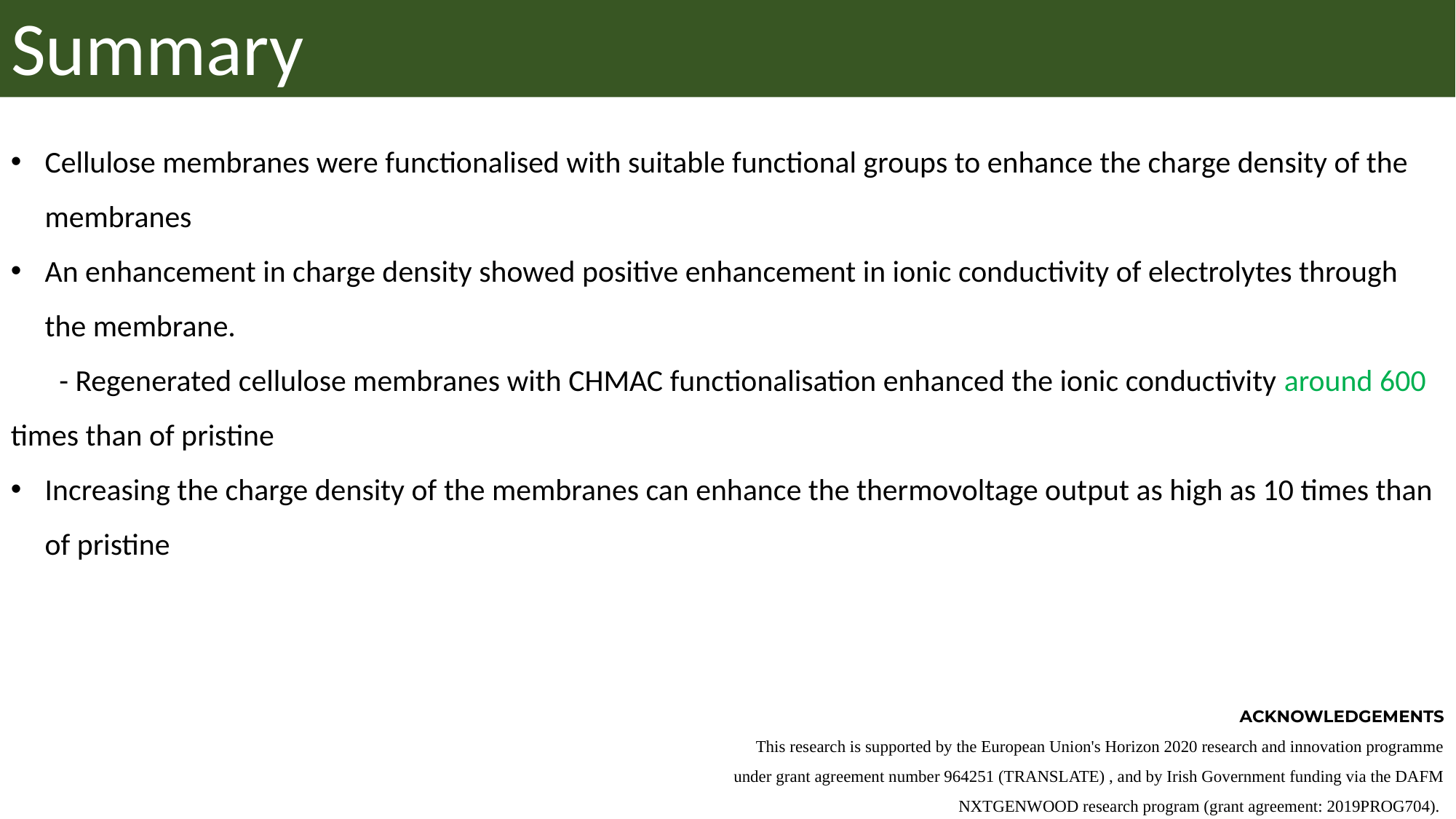

# Summary
Cellulose membranes were functionalised with suitable functional groups to enhance the charge density of the membranes
An enhancement in charge density showed positive enhancement in ionic conductivity of electrolytes through the membrane.
       - Regenerated cellulose membranes with CHMAC functionalisation enhanced the ionic conductivity around 600 times than of pristine
Increasing the charge density of the membranes can enhance the thermovoltage output as high as 10 times than of pristine

ACKNOWLEDGEMENTS
This research is supported by the European Union's Horizon 2020 research and innovation programme under grant agreement number 964251 (TRANSLATE) , and by Irish Government funding via the DAFM NXTGENWOOD research program (grant agreement: 2019PROG704).